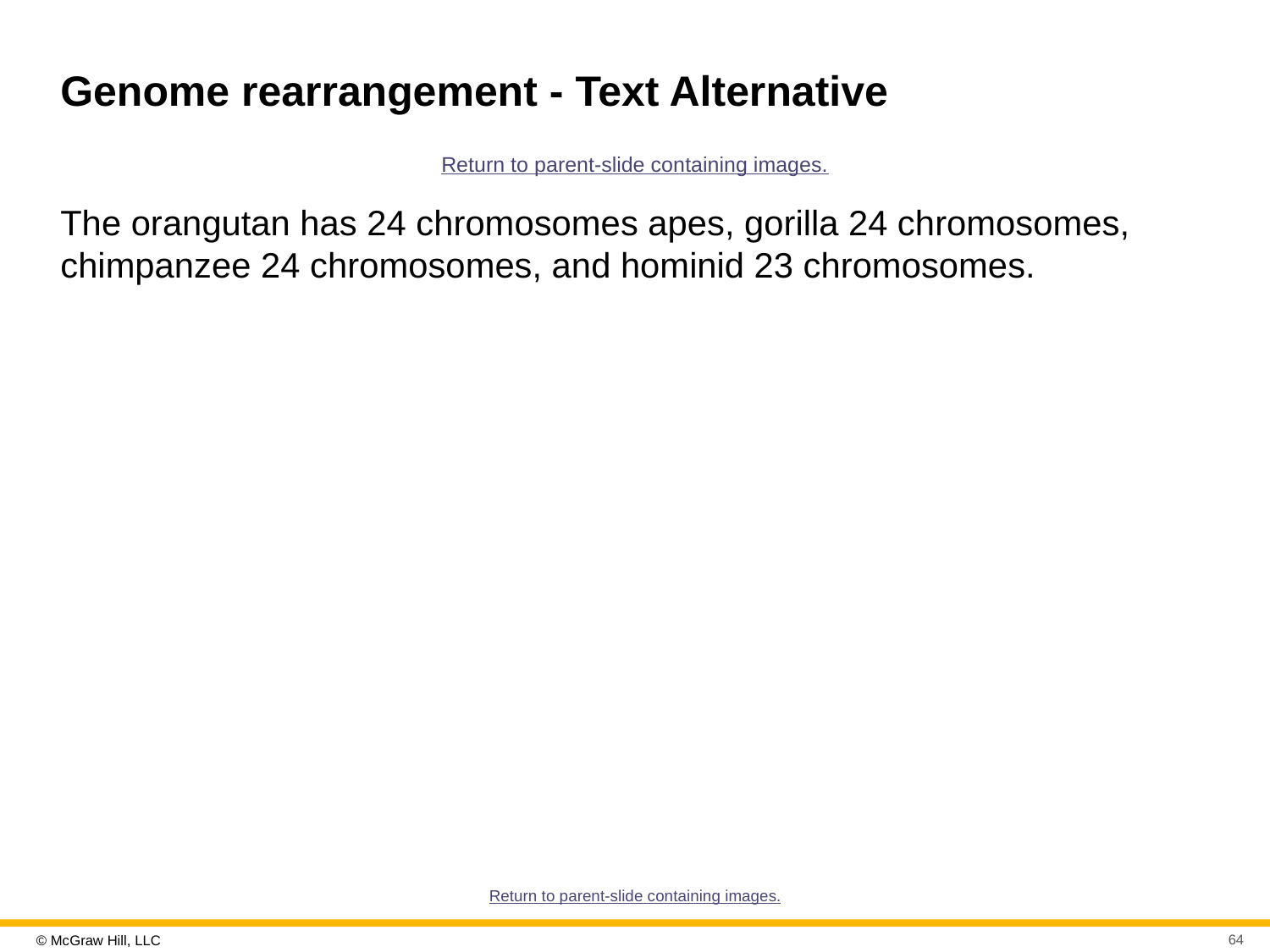

# Genome rearrangement - Text Alternative
Return to parent-slide containing images.
The orangutan has 24 chromosomes apes, gorilla 24 chromosomes, chimpanzee 24 chromosomes, and hominid 23 chromosomes.
Return to parent-slide containing images.
64